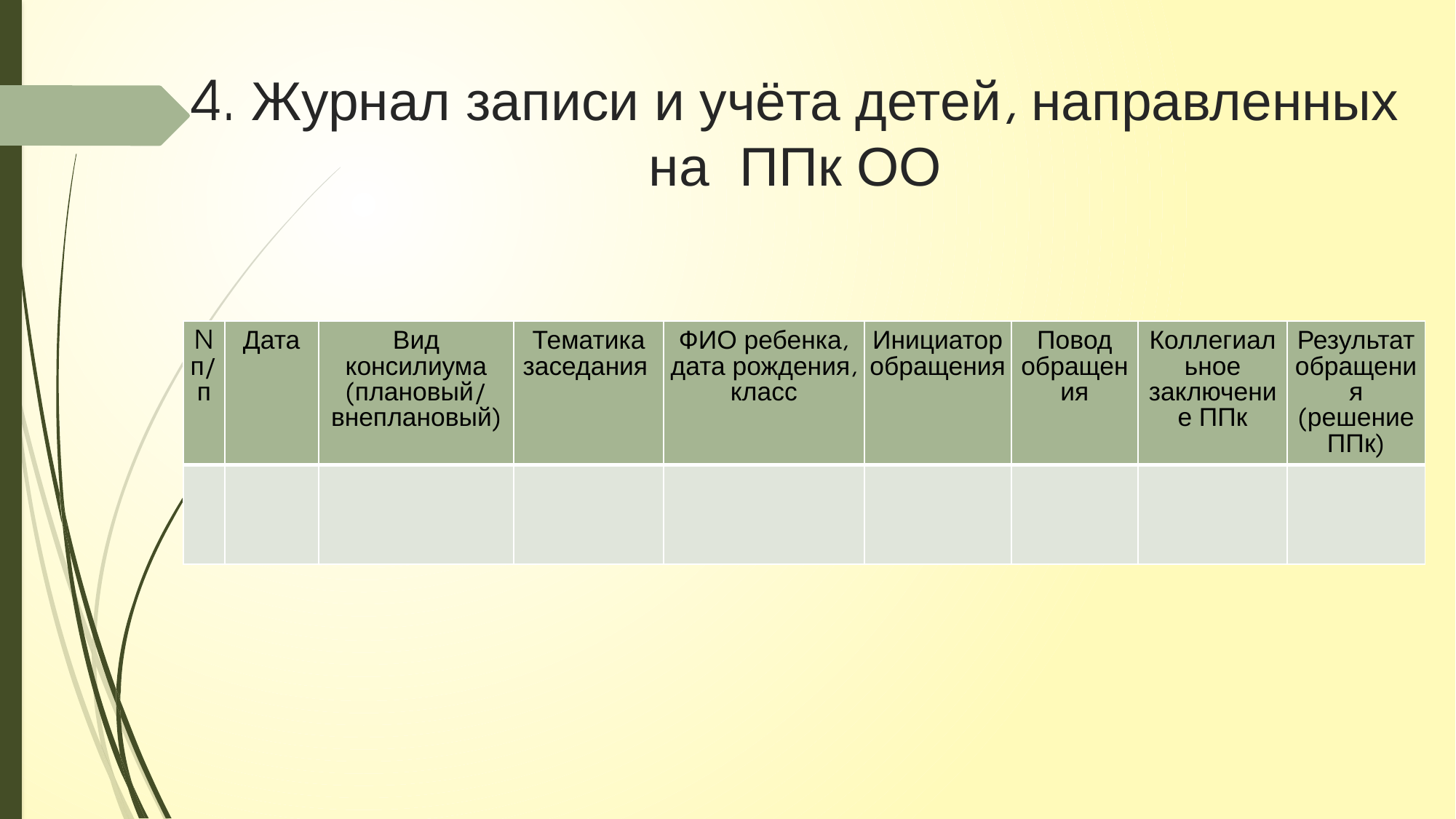

# 4. Журнал записи и учёта детей, направленных на  ППк ОО
| N п/п | Дата | Вид консилиума (плановый/ внеплановый) | Тематика заседания | ФИО ребенка, дата рождения, класс | Инициатор обращения | Повод обращения | Коллегиальное заключение ППк | Результат обращения (решение ППк) |
| --- | --- | --- | --- | --- | --- | --- | --- | --- |
|  |  |  |  |  |  |  |  |  |